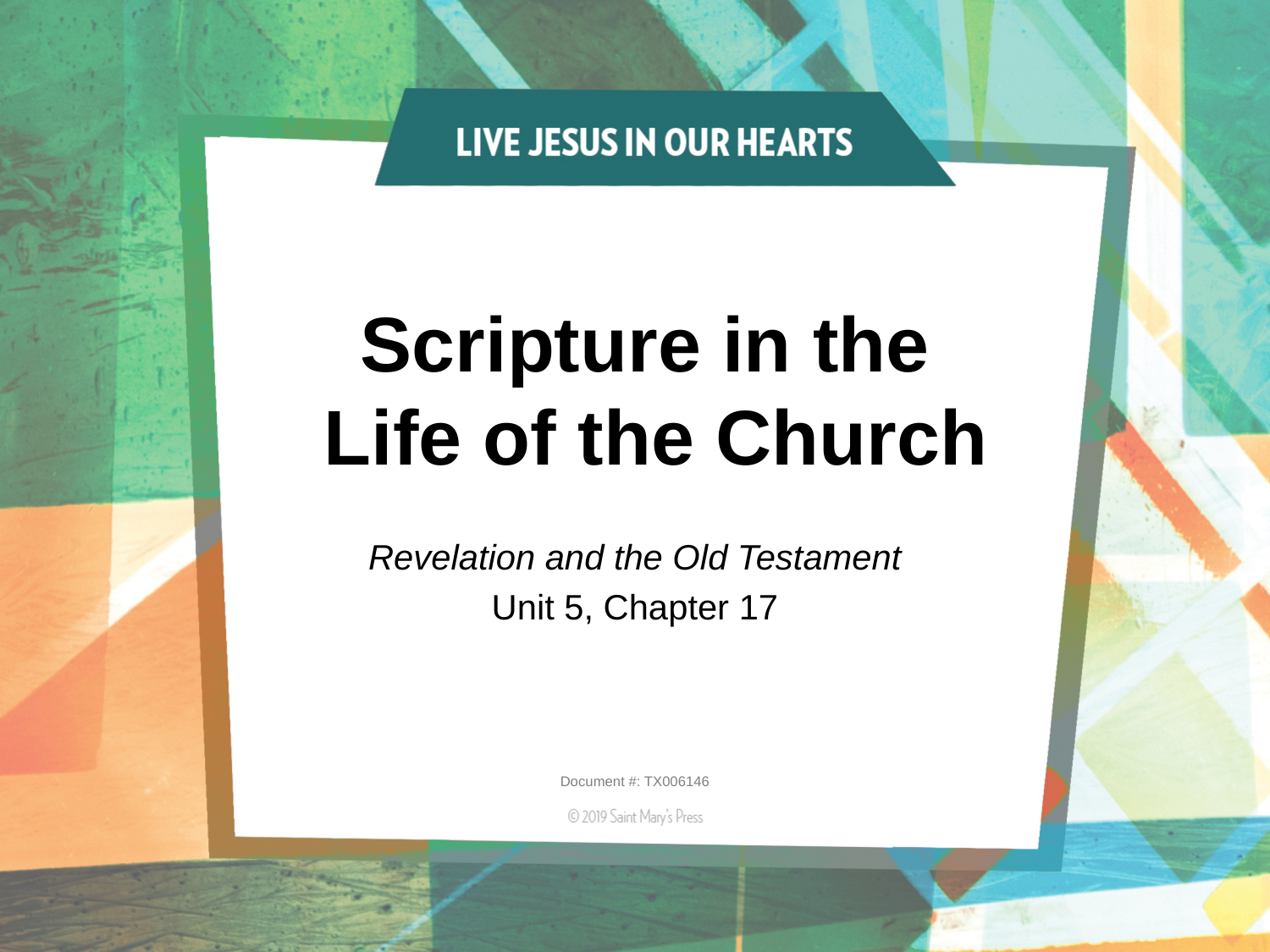

# Scripture in the Life of the Church
Revelation and the Old Testament
Unit 5, Chapter 17
Document #: TX006146